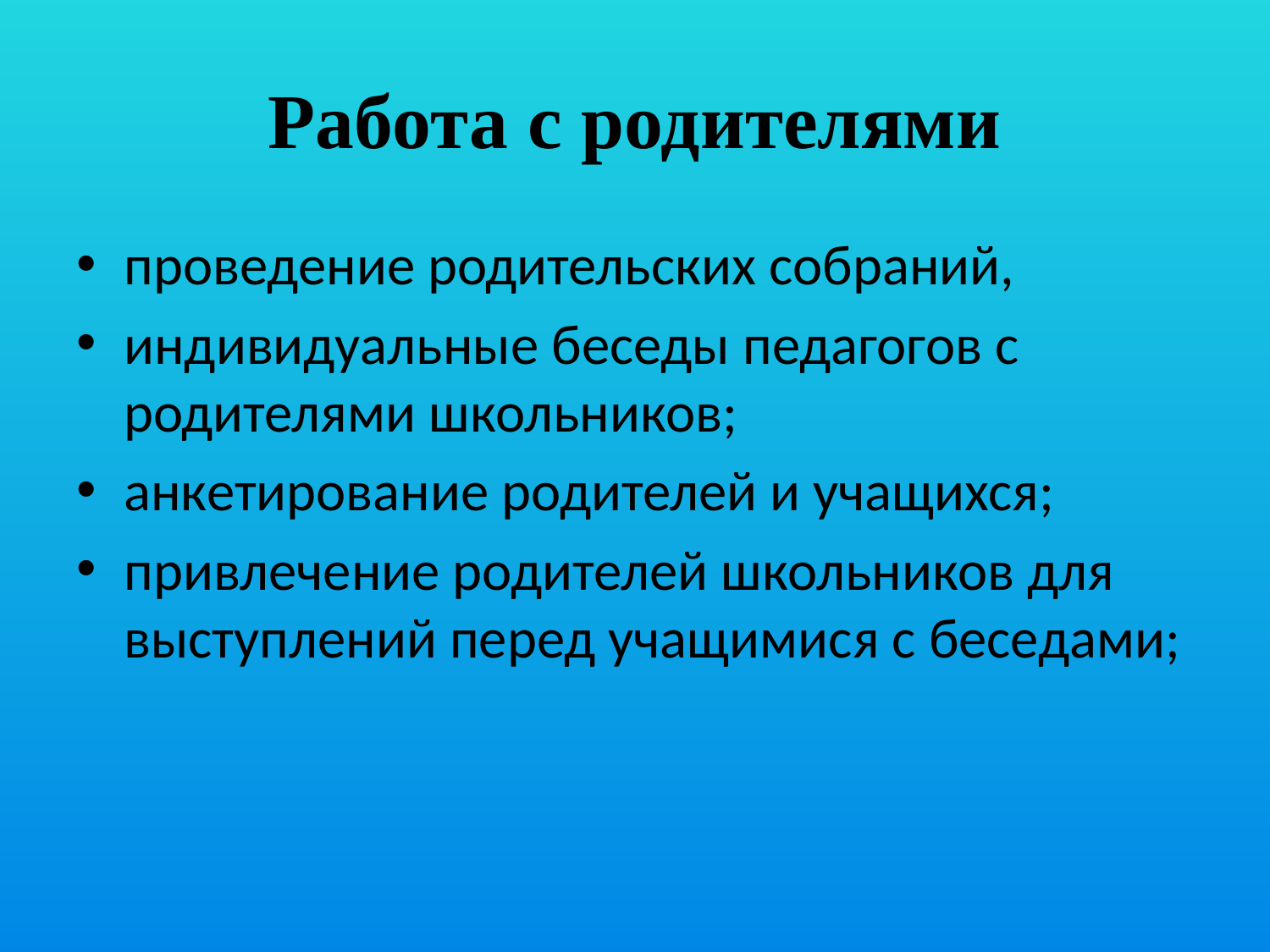

# Работа с родителями
проведение родительских собраний,
индивидуальные беседы педагогов с родителями школьников;
анкетирование родителей и учащихся;
привлечение родителей школьников для выступлений перед учащимися с беседами;